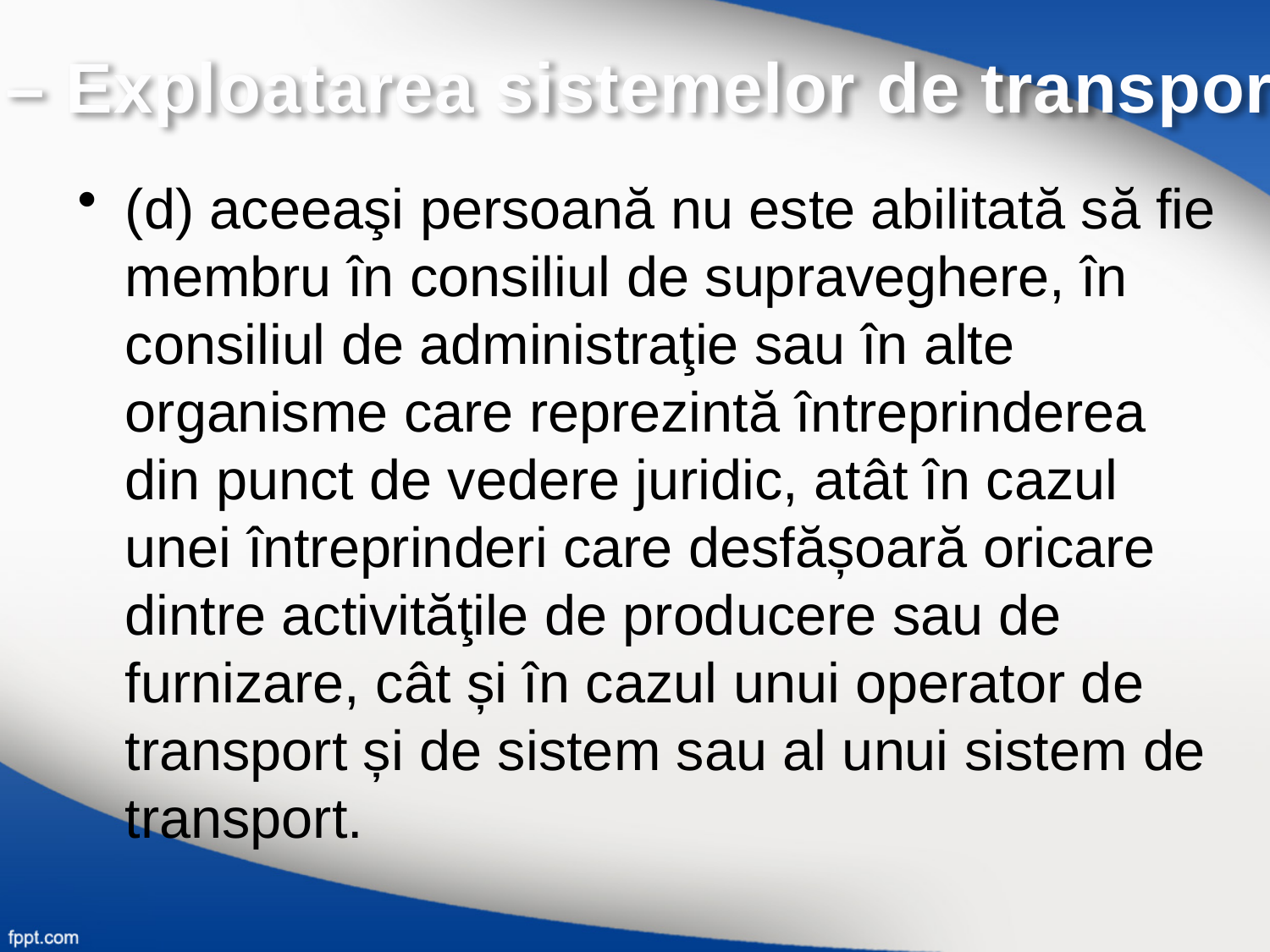

IV – Exploatarea sistemelor de transport
(d) aceeaşi persoană nu este abilitată să fie membru în consiliul de supraveghere, în consiliul de administraţie sau în alte organisme care reprezintă întreprinderea din punct de vedere juridic, atât în cazul unei întreprinderi care desfășoară oricare dintre activităţile de producere sau de furnizare, cât și în cazul unui operator de transport și de sistem sau al unui sistem de transport.